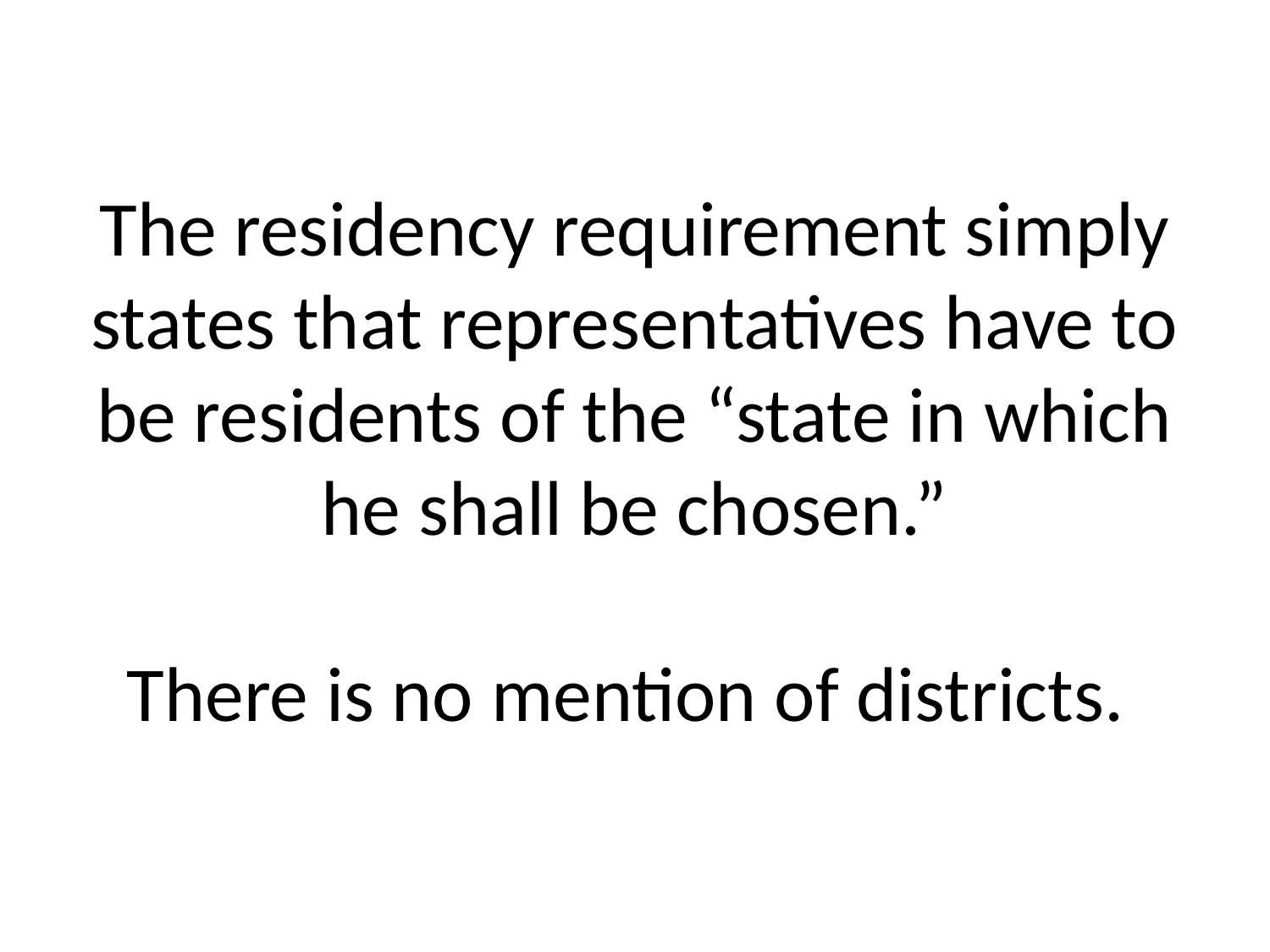

# The residency requirement simply states that representatives have to be residents of the “state in which he shall be chosen.” There is no mention of districts.